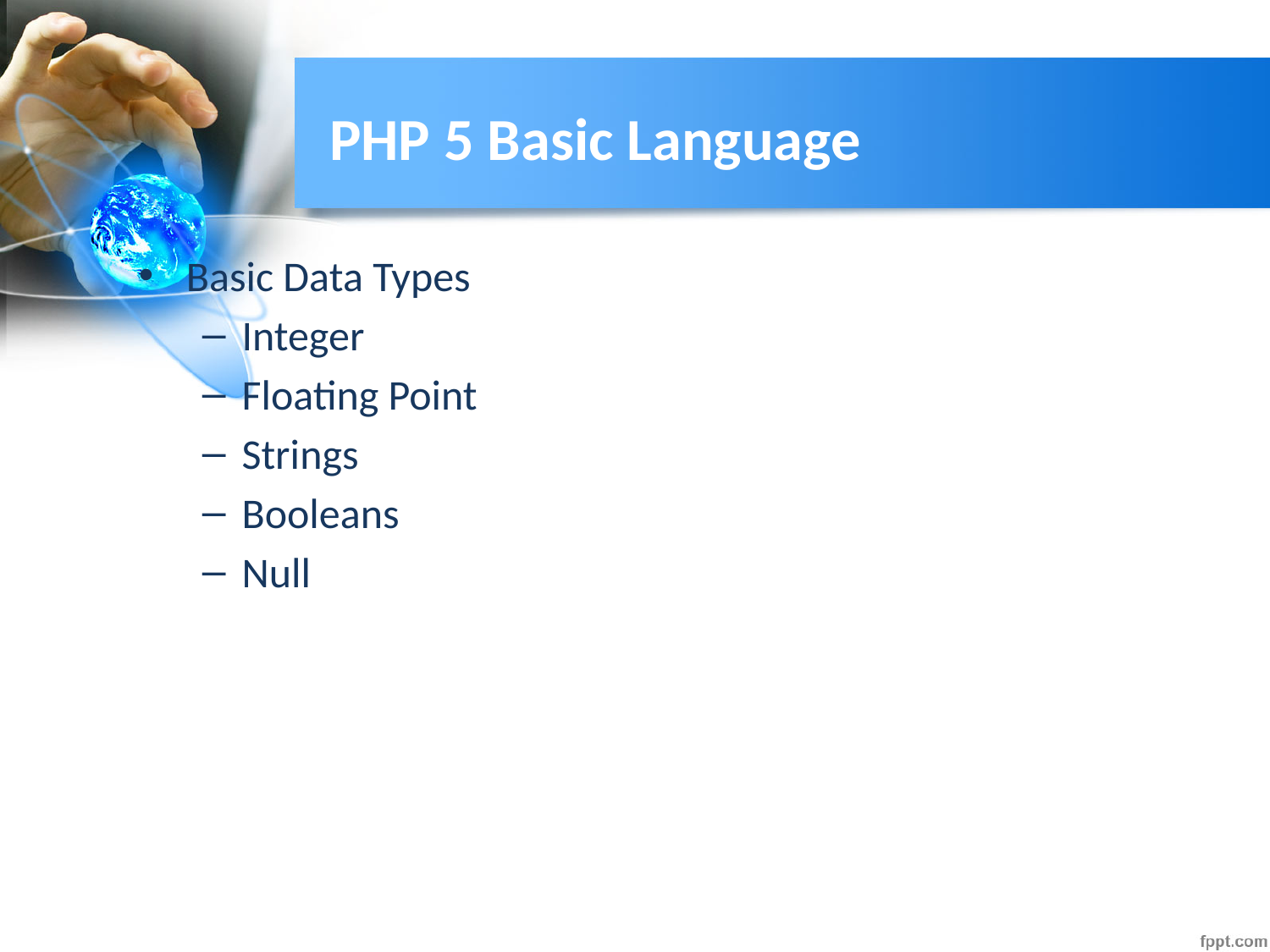

# PHP 5 Basic Language
Basic Data Types
Integer
Floating Point
Strings
Booleans
Null